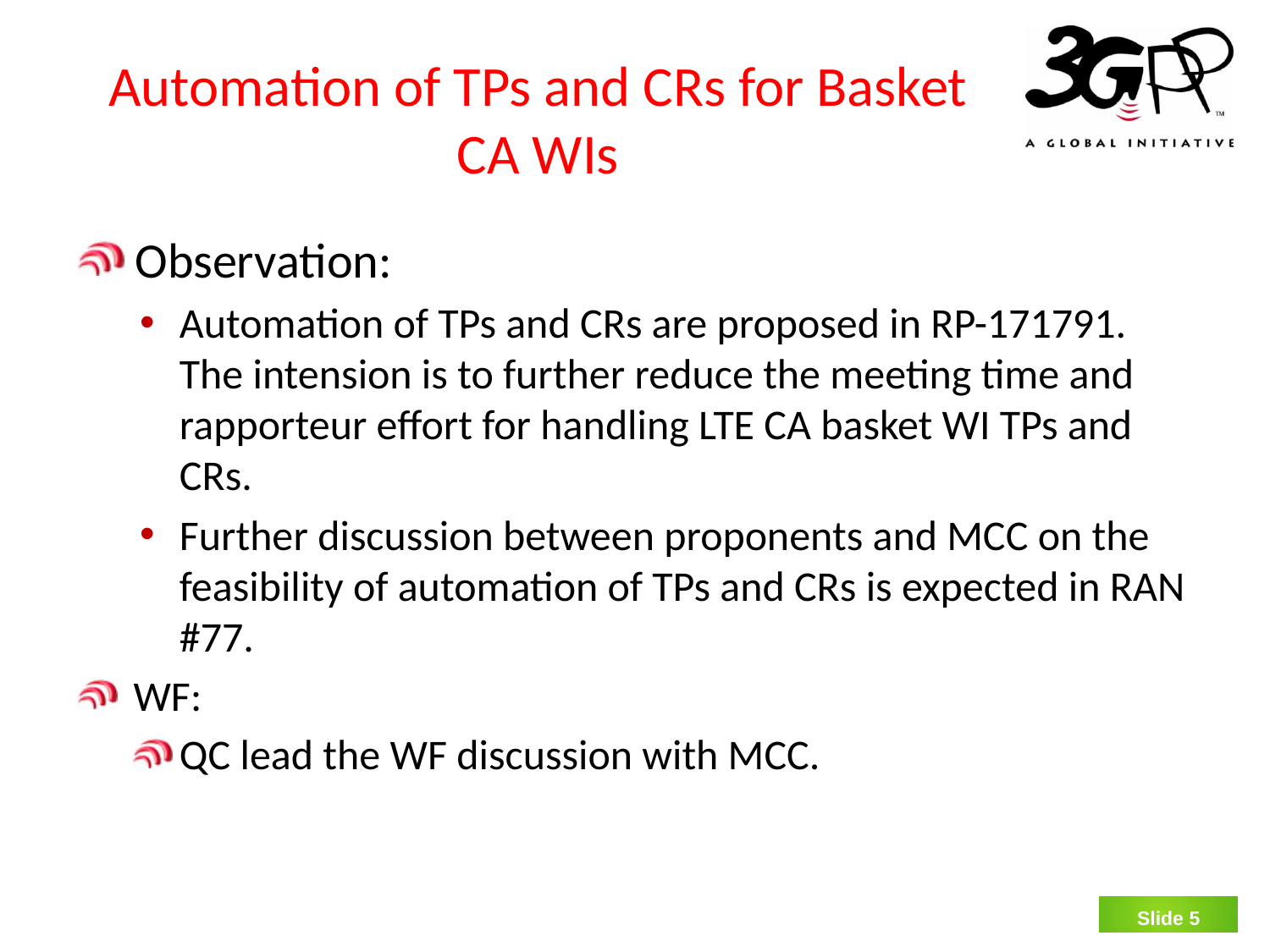

# Automation of TPs and CRs for Basket CA WIs
 Observation:
Automation of TPs and CRs are proposed in RP-171791. The intension is to further reduce the meeting time and rapporteur effort for handling LTE CA basket WI TPs and CRs.
Further discussion between proponents and MCC on the feasibility of automation of TPs and CRs is expected in RAN #77.
 WF:
QC lead the WF discussion with MCC.

Slide 5